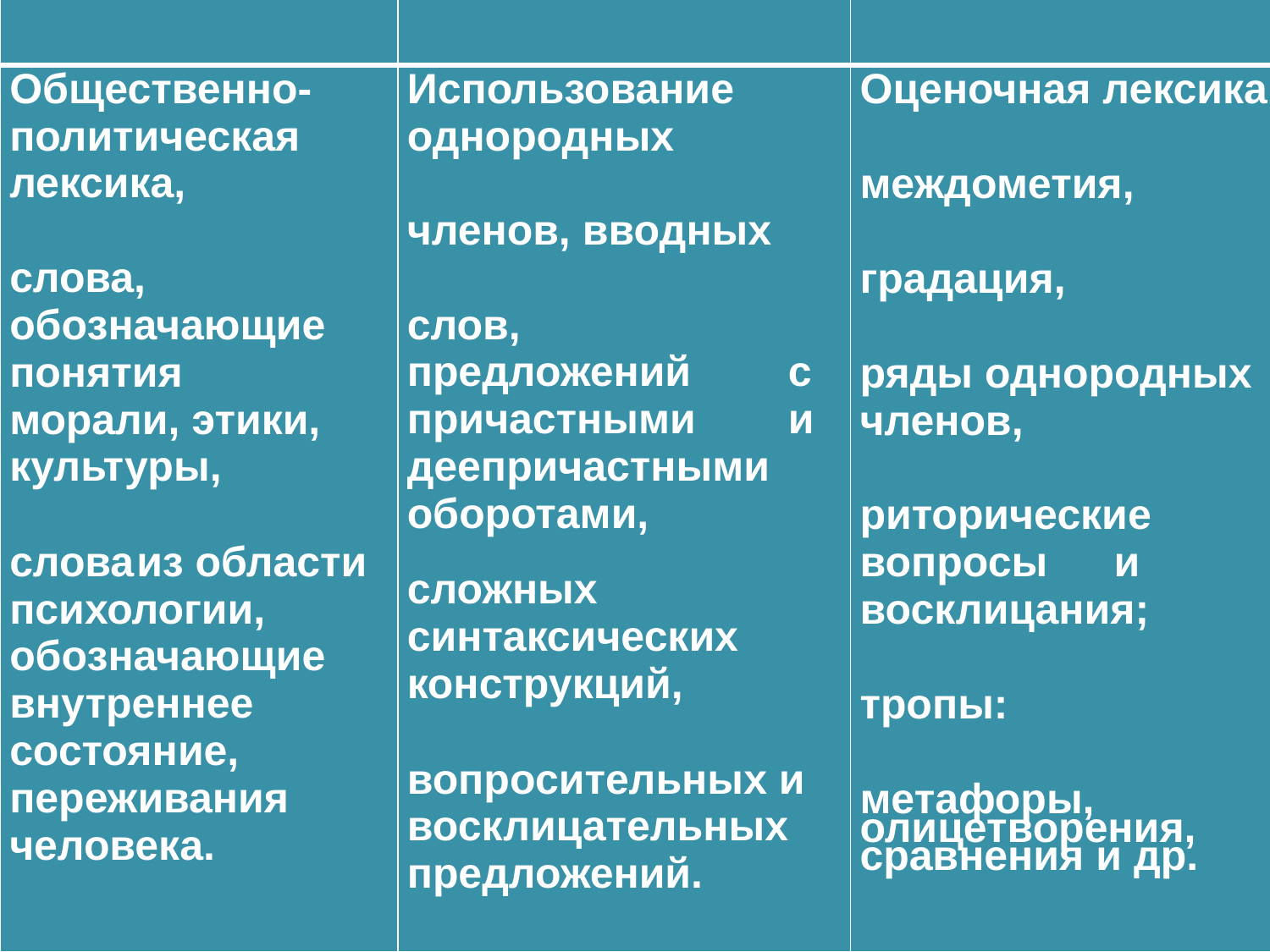

| Лексические особенности | Синтаксические особенности | Средства языковой выразительности |
| --- | --- | --- |
| Общественно- политическая лексика,   слова, обозначающие понятия морали, этики, культуры,   слова из области психологии, обозначающие внутреннее состояние, переживания человека. | Использование однородных членов, вводных слов, предложений с причастными и деепричастными оборотами,   сложных синтаксических конструкций,   вопросительных и восклицательных предложений. | Оценочная лексика:   междометия,   градация,   ряды однородных членов,   риторические вопросы и восклицания;   тропы:   метафоры, олицетворения, сравнения и др. |
#